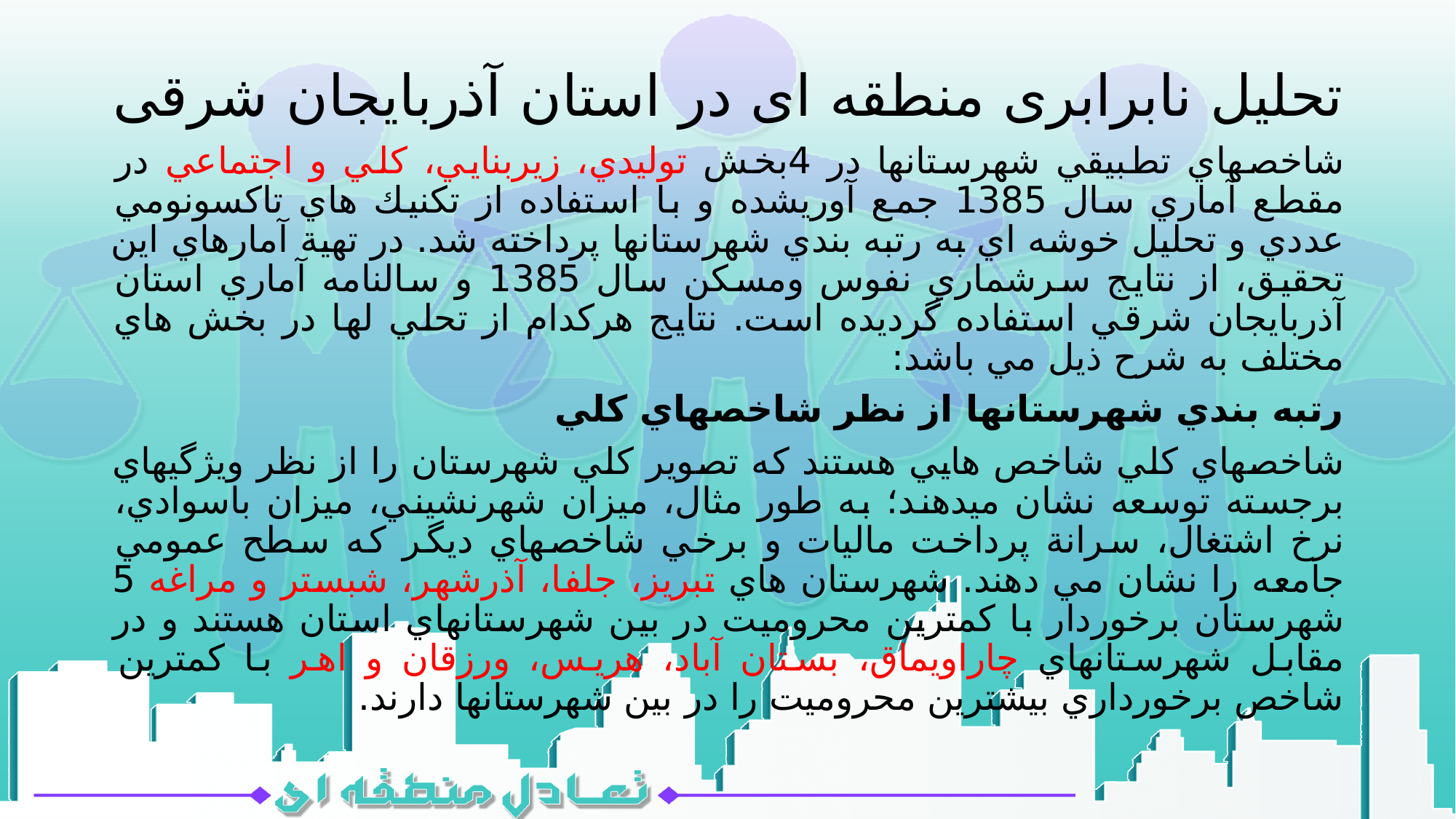

تحلیل نابرابری منطقه ای در استان آذربایجان شرقی
شاخصهاي تطبيقي شهرستانها در 4بخش توليدي، زيربنايي، كلي و اجتماعي در مقطع آماري سال 1385 جمع آوريشده و با استفاده از تكنيك هاي تاكسونومي عددي و تحليل خوشه اي به رتبه بندي شهرستانها پرداخته شد. در تهية آمارهاي اين تحقيق، از نتايج سرشماري نفوس ومسكن سال 1385 و سالنامه آماري استان آذربايجان شرقي استفاده گرديده است. نتايج هركدام از تحلي لها در بخش هاي مختلف به شرح ذيل مي باشد:
رتبه بندي شهرستانها از نظر شاخصهاي كلي
شاخصهاي كلي شاخص هايي هستند كه تصوير كلي شهرستان را از نظر ويژگيهاي برجسته توسعه نشان ميدهند؛ به طور مثال، ميزان شهرنشيني، ميزان باسوادي، نرخ اشتغال، سرانة پرداخت ماليات و برخي شاخصهاي ديگر كه سطح عمومي جامعه را نشان مي دهند. شهرستان هاي تبريز، جلفا، آذرشهر، شبستر و مراغه 5 شهرستان برخوردار با كمترين محروميت در بين شهرستانهاي استان هستند و در مقابل شهرستانهاي چاراويماق، بستان آباد، هريس، ورزقان و اهر با كمترين شاخص برخورداري بيشترين محروميت را در بين شهرستانها دارند.